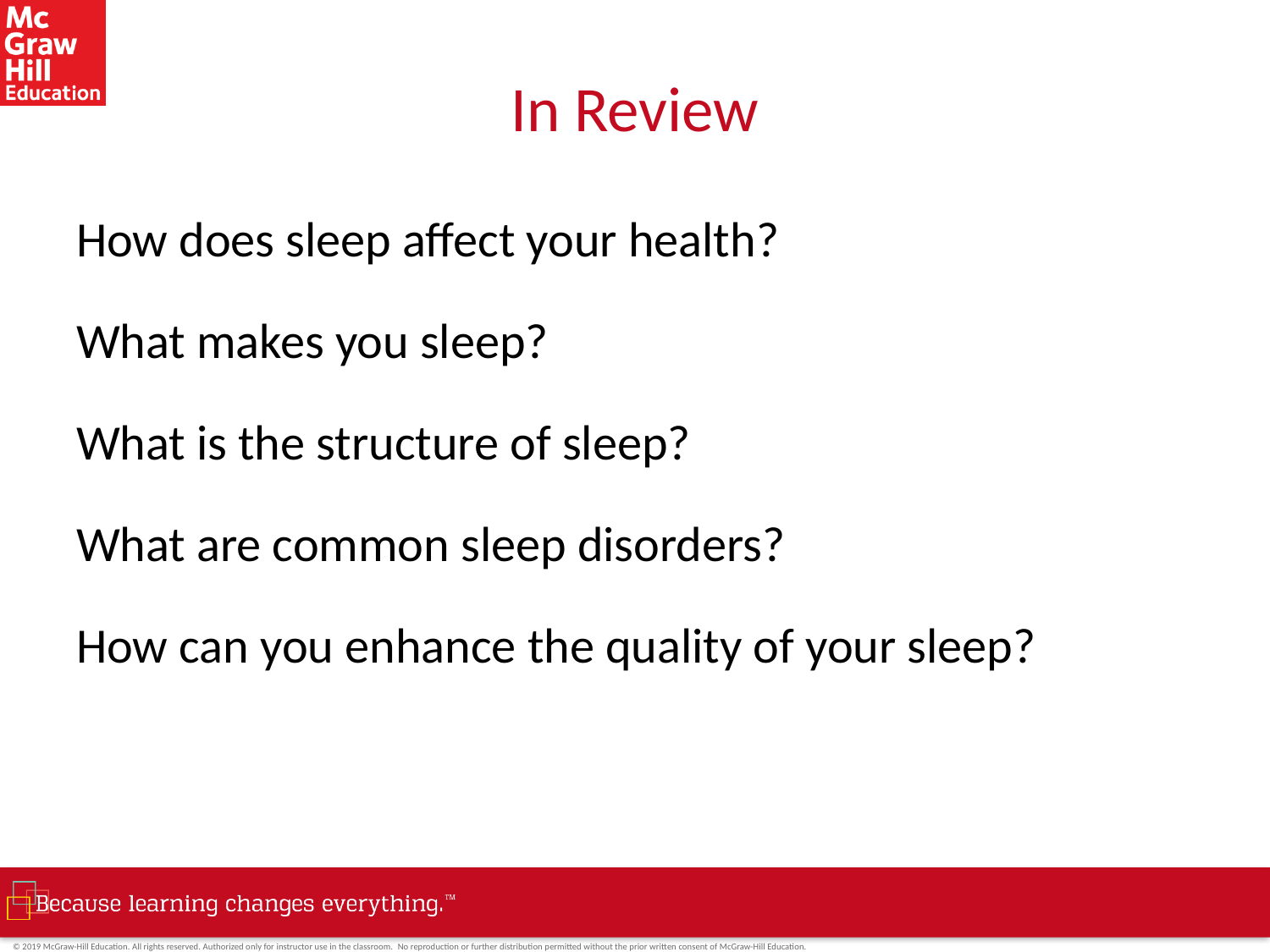

# In Review
How does sleep affect your health?
What makes you sleep?
What is the structure of sleep?
What are common sleep disorders?
How can you enhance the quality of your sleep?